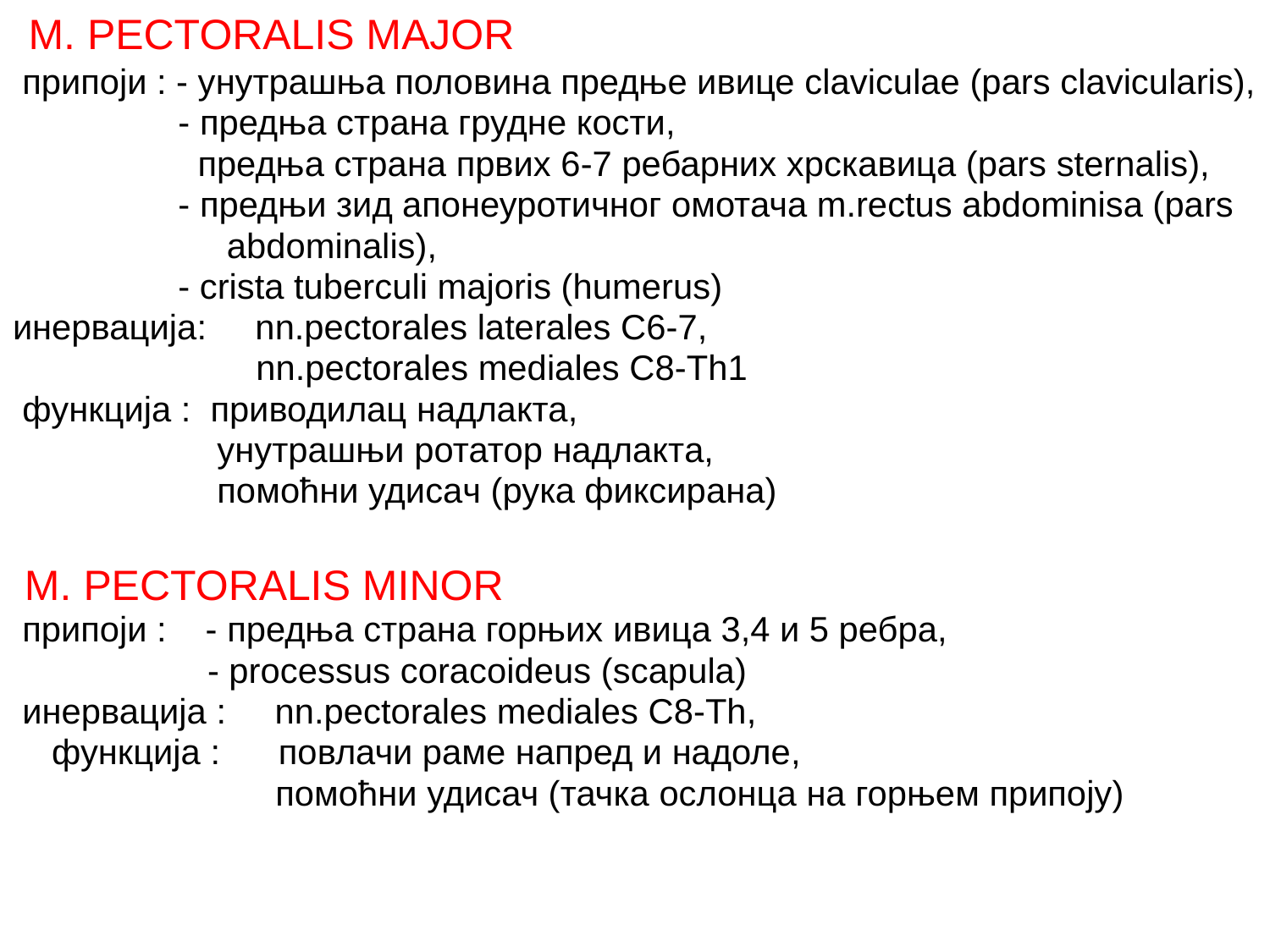

M. PECTORALIS MAJOR
 припоји : - унутрашња половина предње ивице claviculae (pars clavicularis),
                 - предња страна грудне кости,
                   предња страна првих 6-7 ребарних хрскавица (pars sternalis),
                 - предњи зид апонеуротичног омотача m.rectus abdominisa (pars
                      abdominalis),
                 - crista tuberculi majoris (humerus)
инервација:     nn.pectorales laterales C6-7,
                         nn.pectorales mediales C8-Th1
 функција :  приводилац надлакта,
                     унутрашњи ротатор надлактa,
                     помоћни удисaч (рукa фиксирaнa)

 M. PECTORALIS MINOR
 припоји :    - предња страна горњих ивица 3,4 и 5 ребра,
                    - processus coracoideus (scapula)
 инервација :     nn.pectorales mediales C8-Th,
    функција :      повлачи раме напред и надоле,
                           помоћни удисач (тачка ослонца на горњем припоју)